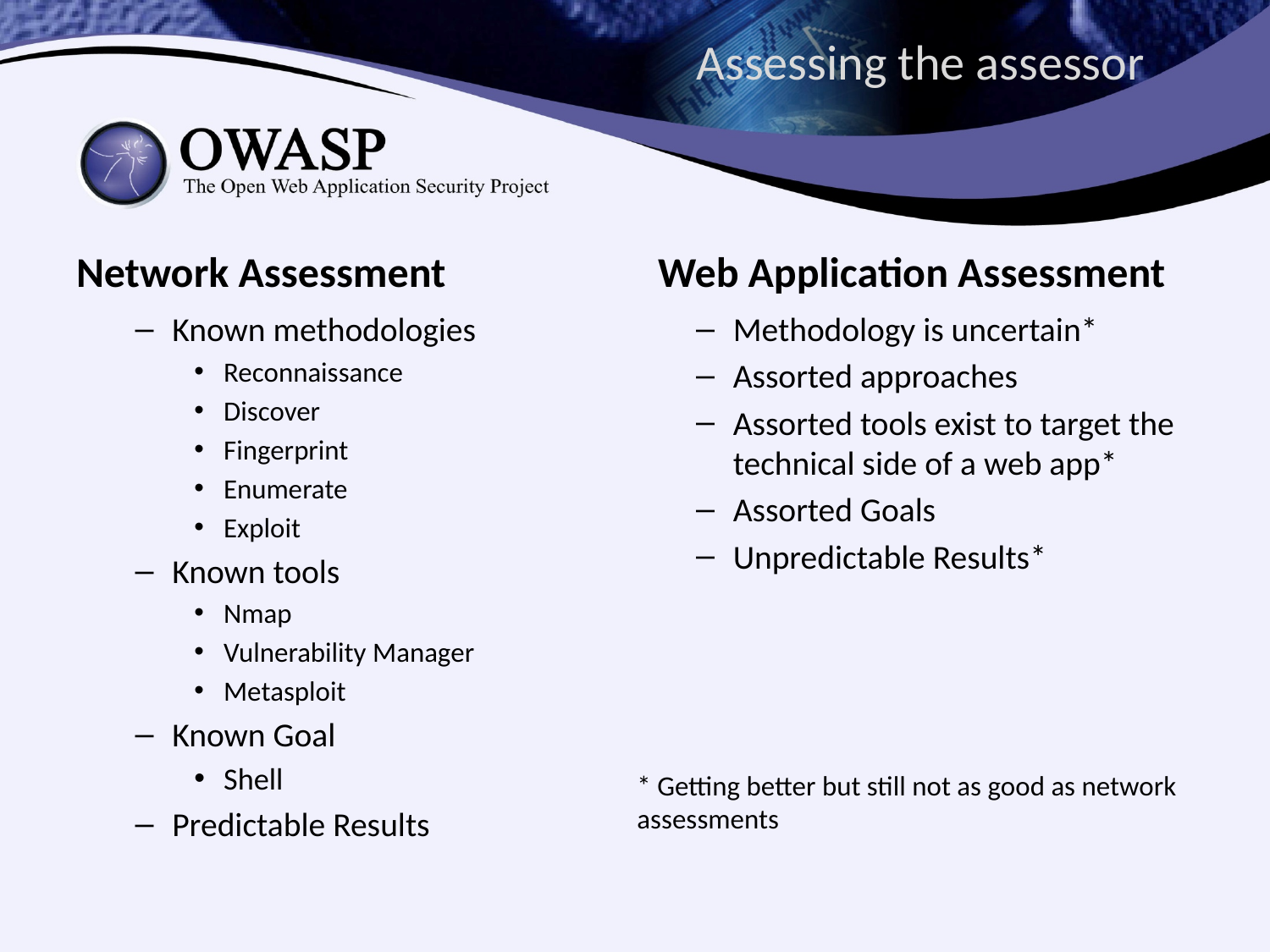

# Assessing the assessor
Network Assessment
Web Application Assessment
Known methodologies
Reconnaissance
Discover
Fingerprint
Enumerate
Exploit
Known tools
Nmap
Vulnerability Manager
Metasploit
Known Goal
Shell
Predictable Results

Methodology is uncertain*
Assorted approaches
Assorted tools exist to target the technical side of a web app*
Assorted Goals
Unpredictable Results*

* Getting better but still not as good as network assessments